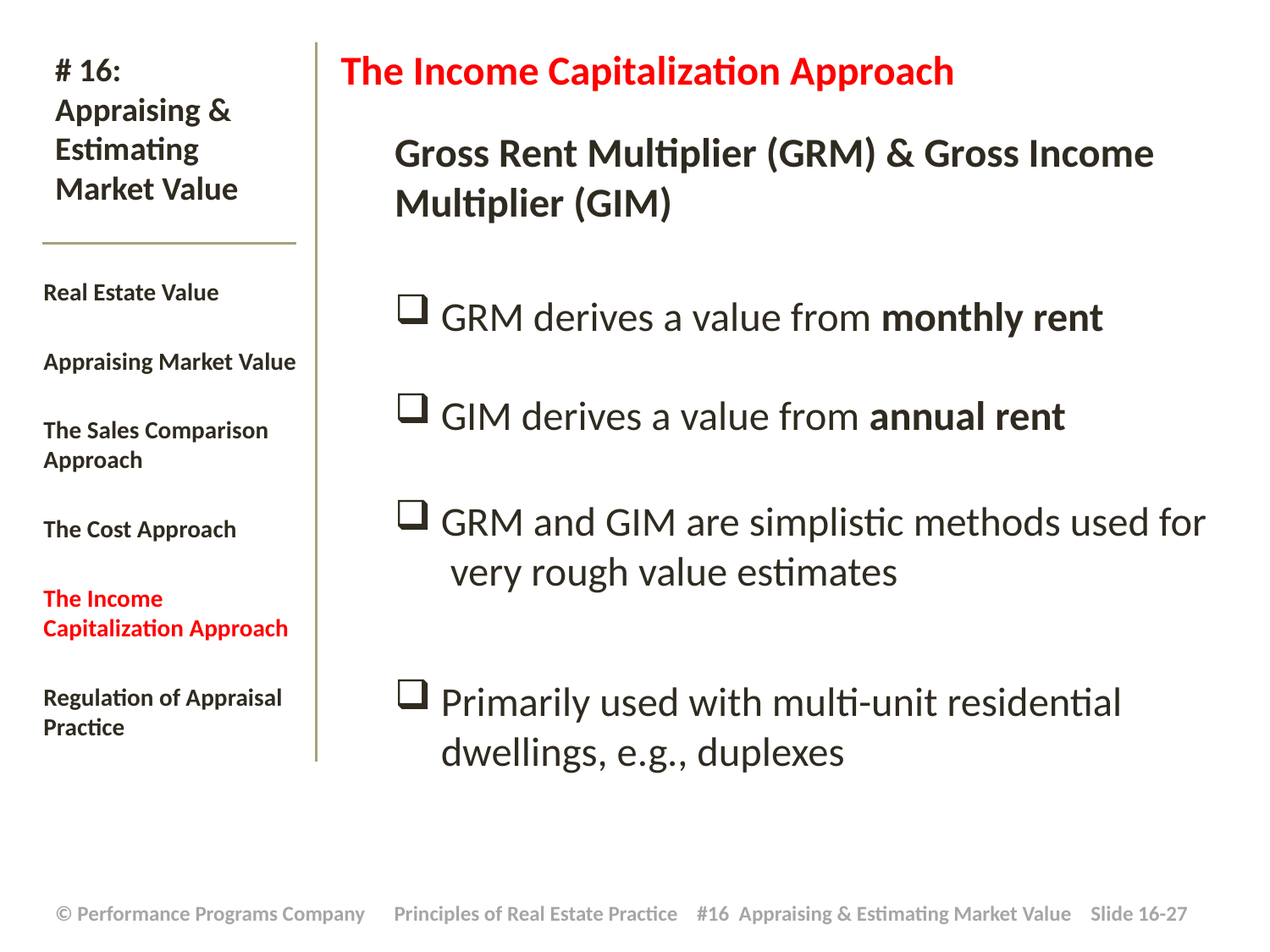

The Income Capitalization Approach

Gross Rent Multiplier (GRM) & Gross Income Multiplier (GIM)

GRM derives a value from monthly rent
GIM derives a value from annual rent
GRM and GIM are simplistic methods used for  very rough value estimates

Primarily used with multi-unit residential dwellings, e.g., duplexes

# # 16: Appraising & Estimating Market Value

Real Estate Value

Appraising Market Value

The Sales Comparison Approach

The Cost Approach

The Income Capitalization Approach

Regulation of Appraisal Practice

| © Performance Programs Company Principles of Real Estate Practice #16 Appraising & Estimating Market Value Slide 16-27 |
| --- |